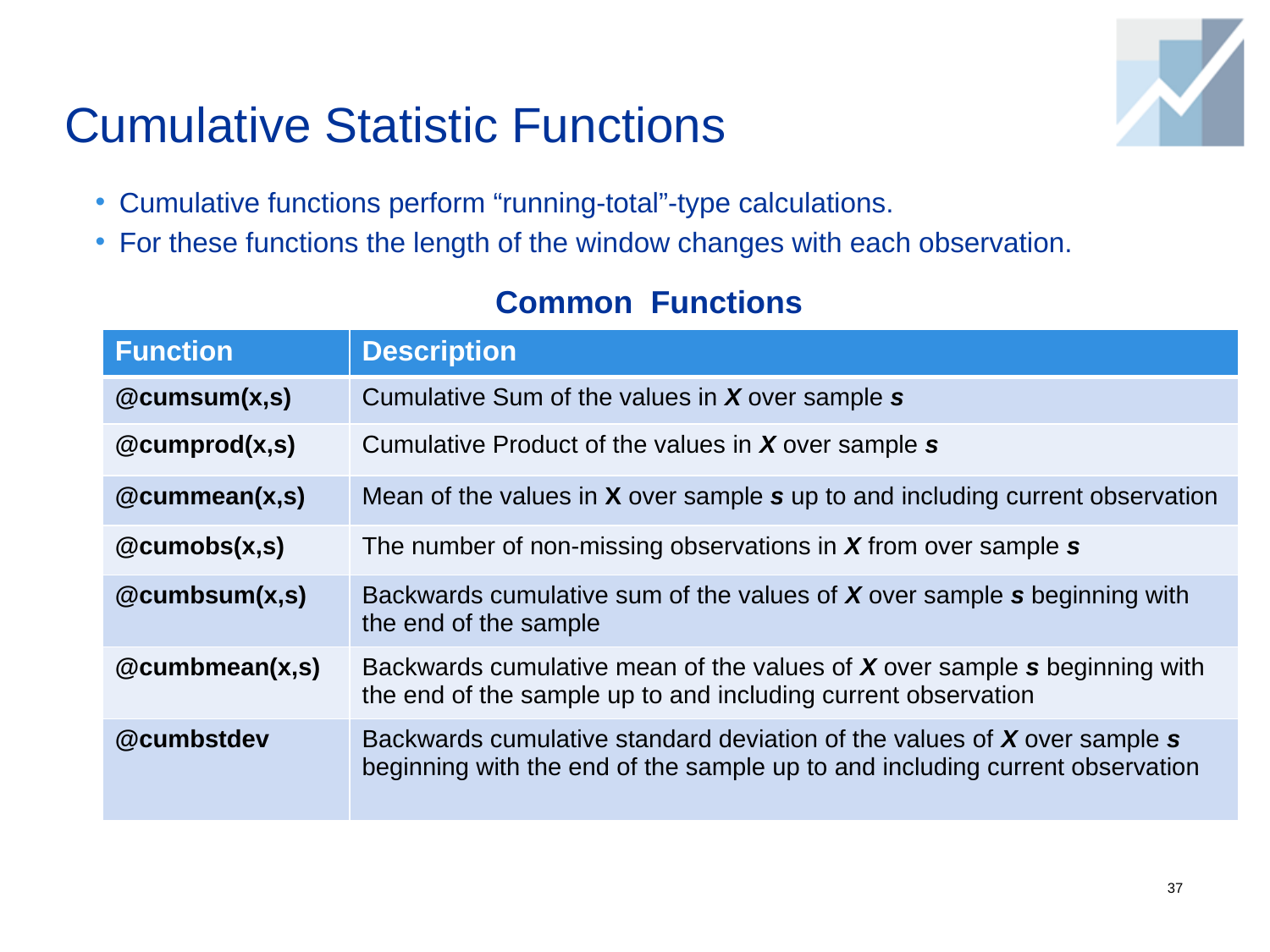

# Cumulative Statistic Functions
Cumulative functions perform “running-total”-type calculations.
For these functions the length of the window changes with each observation.

	Common  Functions
| Function | Description |
| --- | --- |
| @cumsum(x,s) | Cumulative Sum of the values in X over sample s |
| @cumprod(x,s) | Cumulative Product of the values in X over sample s |
| @cummean(x,s) | Mean of the values in X over sample s up to and including current observation |
| @cumobs(x,s) | The number of non-missing observations in X from over sample s |
| @cumbsum(x,s) | Backwards cumulative sum of the values of X over sample s beginning with the end of the sample |
| @cumbmean(x,s) | Backwards cumulative mean of the values of X over sample s beginning with the end of the sample up to and including current observation |
| @cumbstdev | Backwards cumulative standard deviation of the values of X over sample s beginning with the end of the sample up to and including current observation |
37